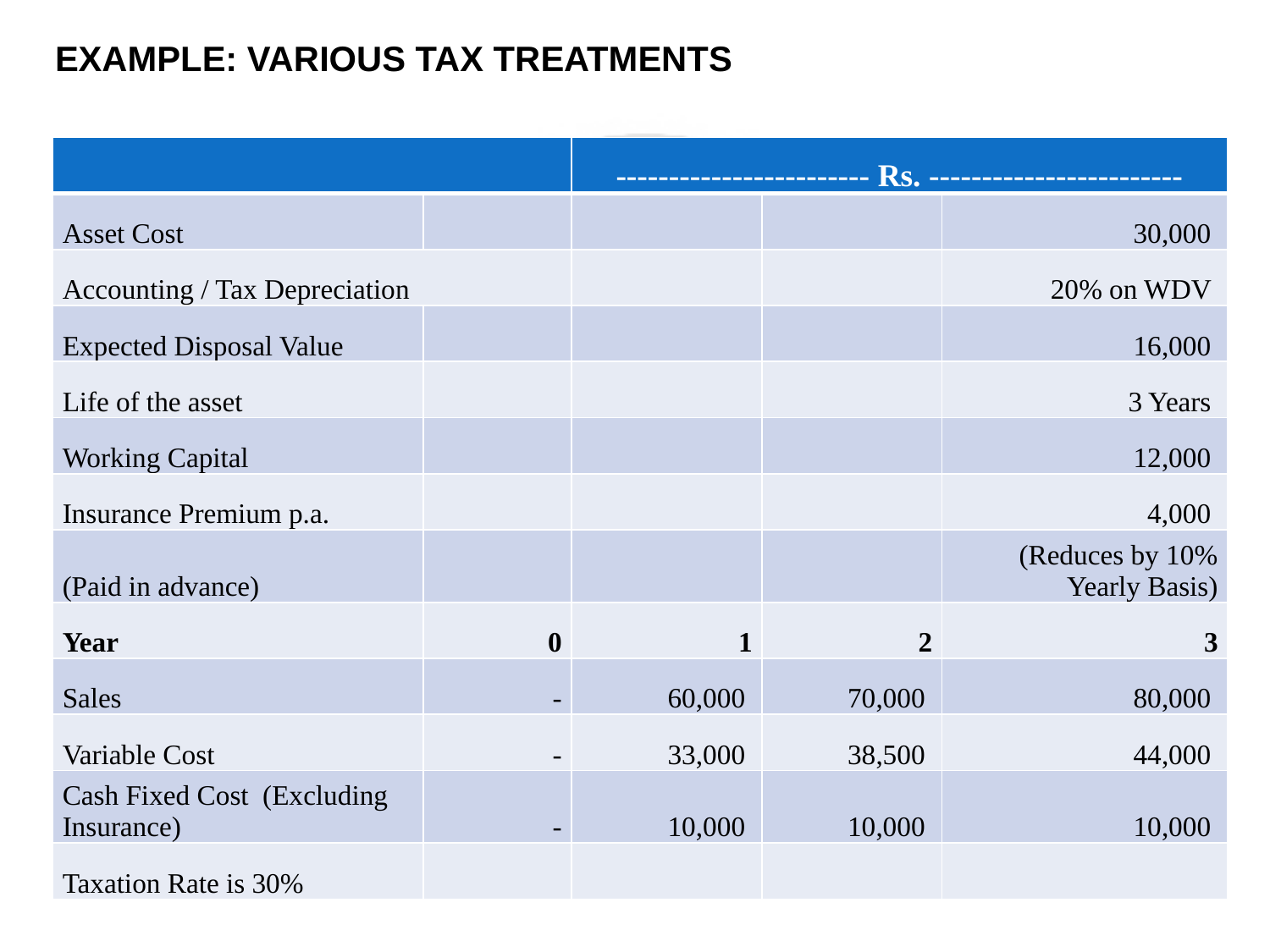

# EXAMPLE: VARIOUS TAX TREATMENTS
|  |  | ------------------------ Rs. ------------------------ |  |  |
| --- | --- | --- | --- | --- |
| Asset Cost |  |  |  | 30,000 |
| Accounting / Tax Depreciation |  |  |  | 20% on WDV |
| Expected Disposal Value |  |  |  | 16,000 |
| Life of the asset |  |  |  | 3 Years |
| Working Capital |  |  |  | 12,000 |
| Insurance Premium p.a. |  |  |  | 4,000 |
| (Paid in advance) |  |  |  | (Reduces by 10% Yearly Basis) |
| Year | 0 | 1 | 2 | 3 |
| Sales | - | 60,000 | 70,000 | 80,000 |
| Variable Cost | - | 33,000 | 38,500 | 44,000 |
| Cash Fixed Cost (Excluding Insurance) | - | 10,000 | 10,000 | 10,000 |
| Taxation Rate is 30% |  |  |  |  |
EXAMPLE: VARIOUS TAX TREATMENTS